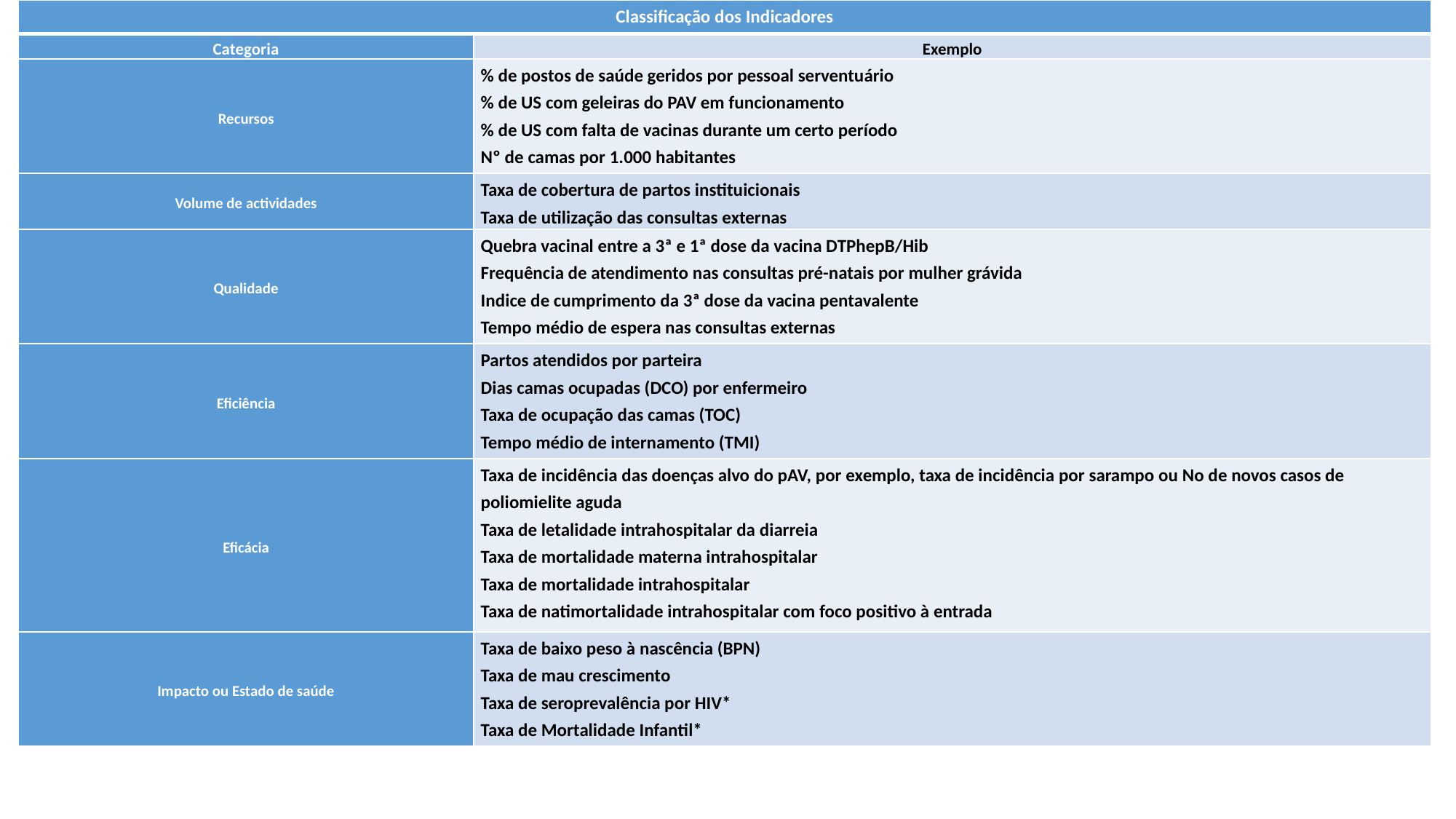

| Classificação dos Indicadores |  |
| --- | --- |
| Categoria | Exemplo |
| Recursos | % de postos de saúde geridos por pessoal serventuário % de US com geleiras do PAV em funcionamento % de US com falta de vacinas durante um certo período Nº de camas por 1.000 habitantes |
| Volume de actividades | Taxa de cobertura de partos instituicionais Taxa de utilização das consultas externas |
| Qualidade | Quebra vacinal entre a 3ª e 1ª dose da vacina DTPhepB/Hib Frequência de atendimento nas consultas pré-natais por mulher grávida Indice de cumprimento da 3ª dose da vacina pentavalente Tempo médio de espera nas consultas externas |
| Eficiência | Partos atendidos por parteira Dias camas ocupadas (DCO) por enfermeiro Taxa de ocupação das camas (TOC) Tempo médio de internamento (TMI) |
| Eficácia | Taxa de incidência das doenças alvo do pAV, por exemplo, taxa de incidência por sarampo ou No de novos casos de poliomielite aguda Taxa de letalidade intrahospitalar da diarreia Taxa de mortalidade materna intrahospitalar Taxa de mortalidade intrahospitalar Taxa de natimortalidade intrahospitalar com foco positivo à entrada |
| Impacto ou Estado de saúde | Taxa de baixo peso à nascência (BPN) Taxa de mau crescimento Taxa de seroprevalência por HIV\* Taxa de Mortalidade Infantil\* |